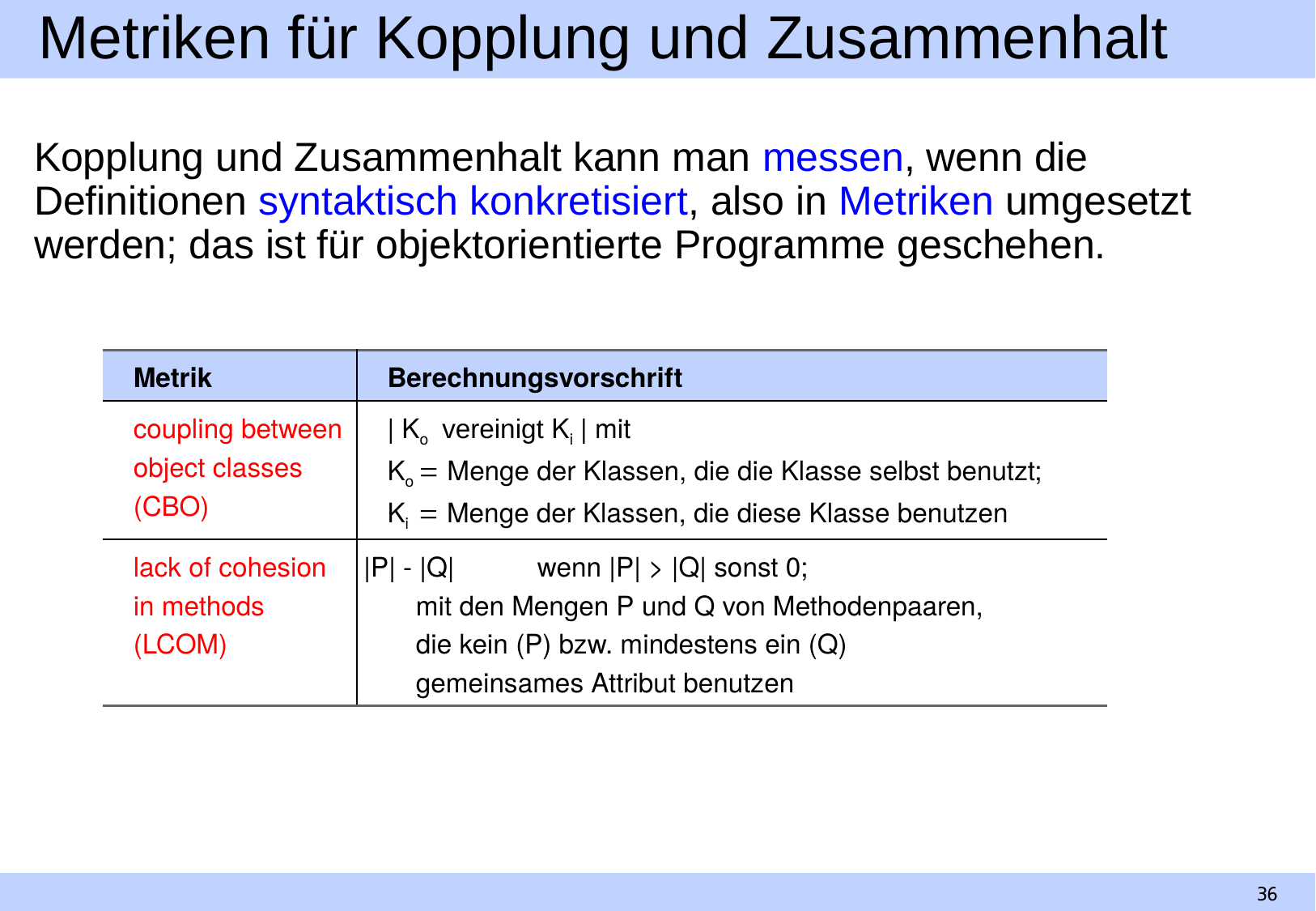

# Metriken für Kopplung und Zusammenhalt
Kopplung und Zusammenhalt kann man messen, wenn die Definitionen syntaktisch konkretisiert, also in Metriken umgesetzt werden; das ist für objektorientierte Programme geschehen.

| Metrik | Berechnungsvorschrift |
| --- | --- |
| coupling between object classes (CBO) | | Ko vereinigt Ki | mit Ko = Menge der Klassen, die die Klasse selbst benutzt; Ki = Menge der Klassen, die diese Klasse benutzen |
| lack of cohesion in methods (LCOM) | |P| - |Q| wenn |P| > |Q| sonst 0; mit den Mengen P und Q von Methodenpaaren, die kein (P) bzw. mindestens ein (Q) gemeinsames Attribut benutzen |
36